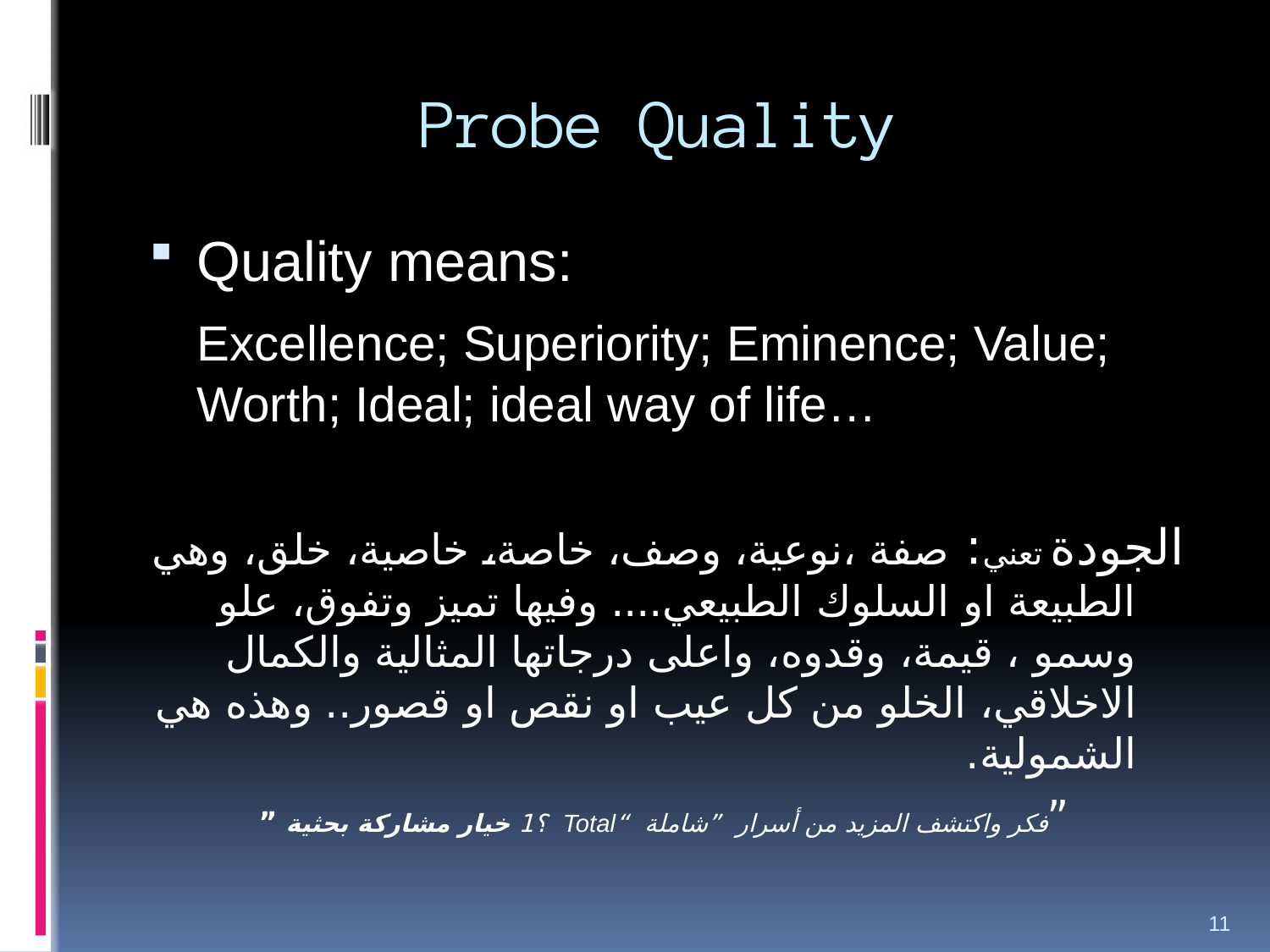

# Probe Quality
Quality means:
	Excellence; Superiority; Eminence; Value; Worth; Ideal; ideal way of life…

الجودة تعني: صفة ،نوعية، وصف، خاصة، خاصية، خلق، وهي الطبيعة او السلوك الطبيعي.... وفيها تميز وتفوق، علو وسمو ، قيمة، وقدوه، واعلى درجاتها المثالية والكمال الاخلاقي، الخلو من كل عيب او نقص او قصور.. وهذه هي الشمولية.
”فكر واكتشف المزيد من أسرار  ”شاملة  “Total  ؟1 خيار مشاركة بحثية ”
11